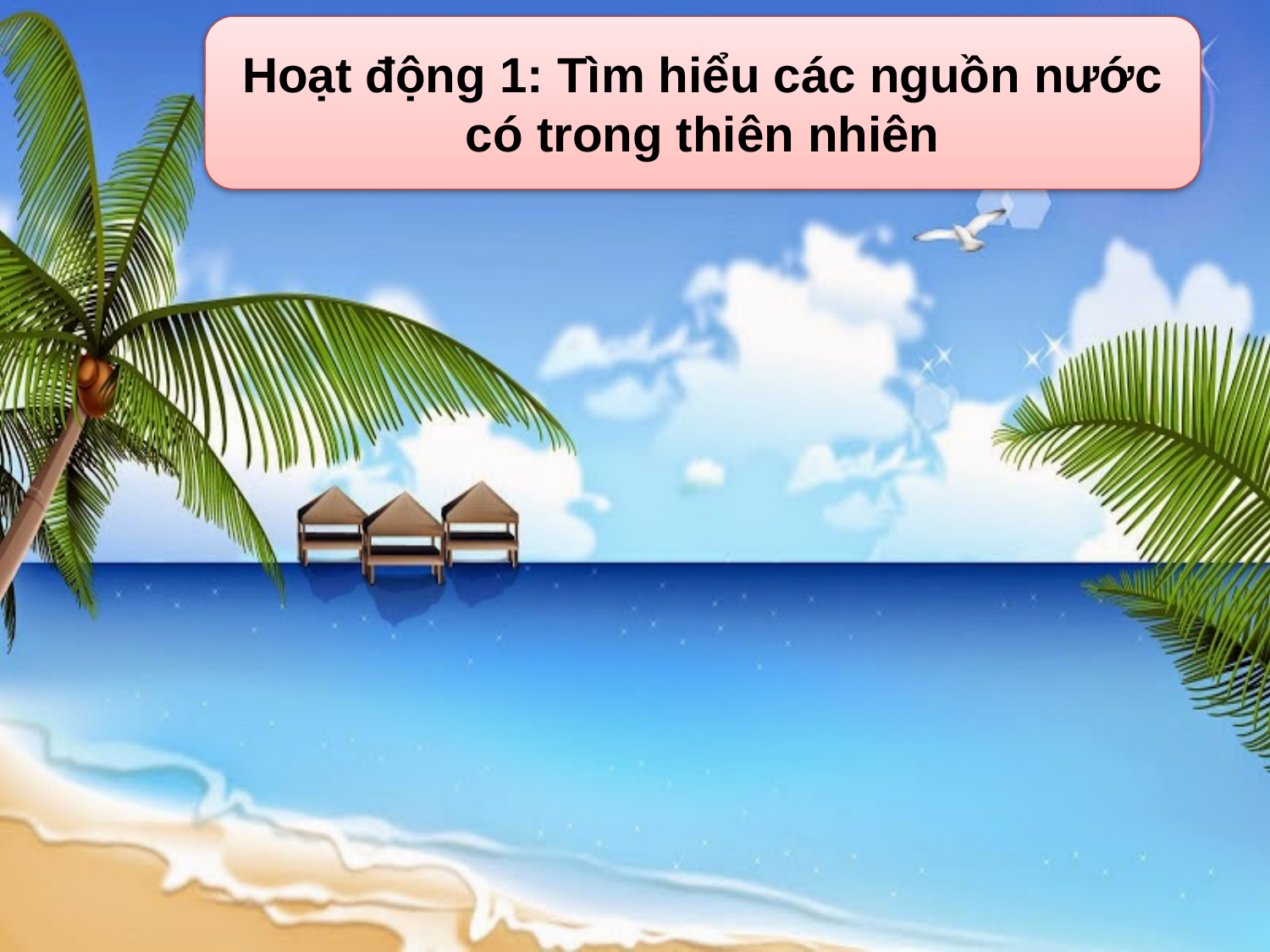

Hoạt động 1: Tìm hiểu các nguồn nước có trong thiên nhiên